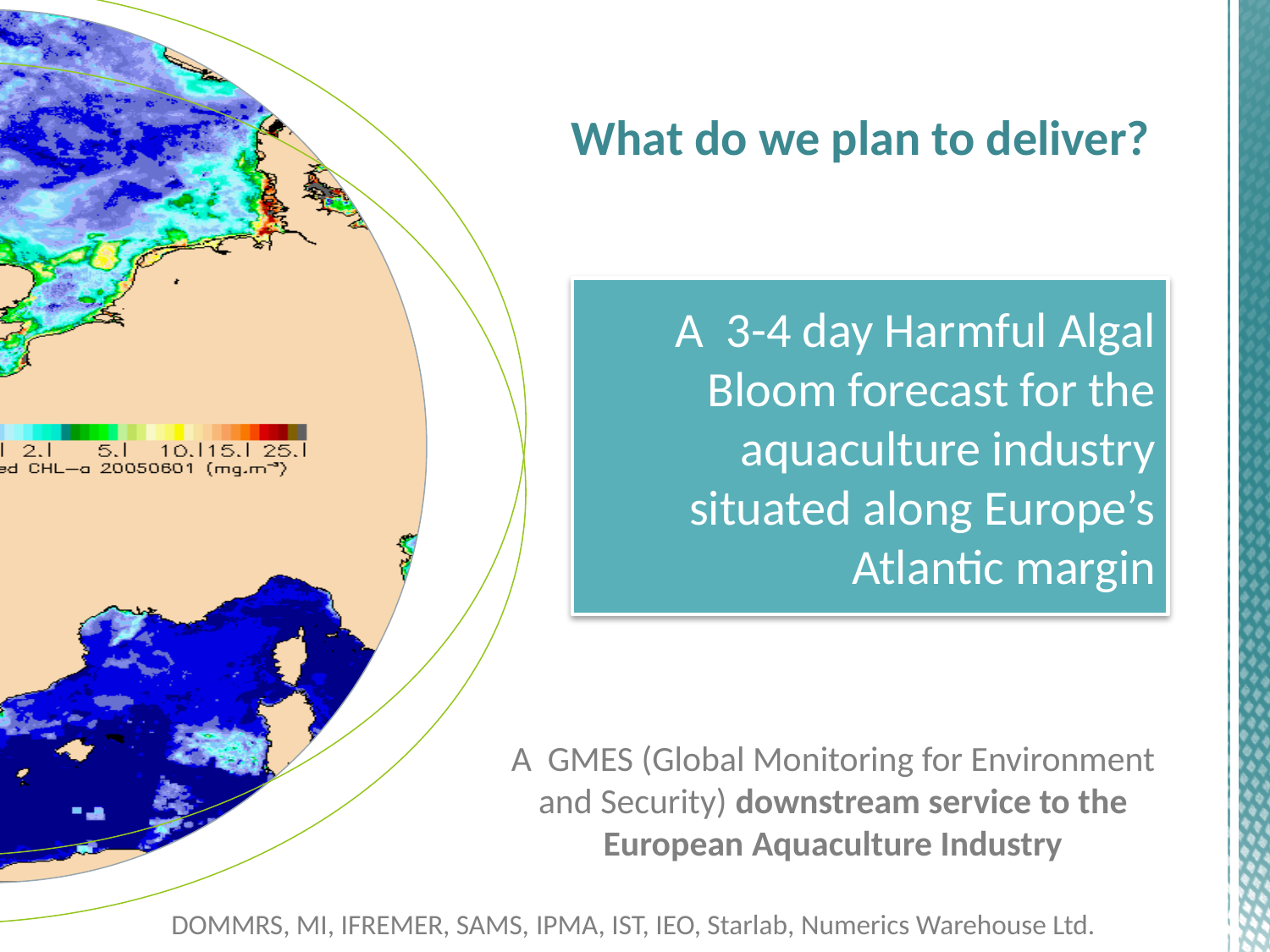

# What do we plan to deliver?

A  3-4 day Harmful Algal Bloom forecast for the aquaculture industry situated along Europe’s Atlantic margin
A  GMES (Global Monitoring for Environment and Security) downstream service to the European Aquaculture Industry
DOMMRS, MI, IFREMER, SAMS, IPMA, IST, IEO, Starlab, Numerics Warehouse Ltd.